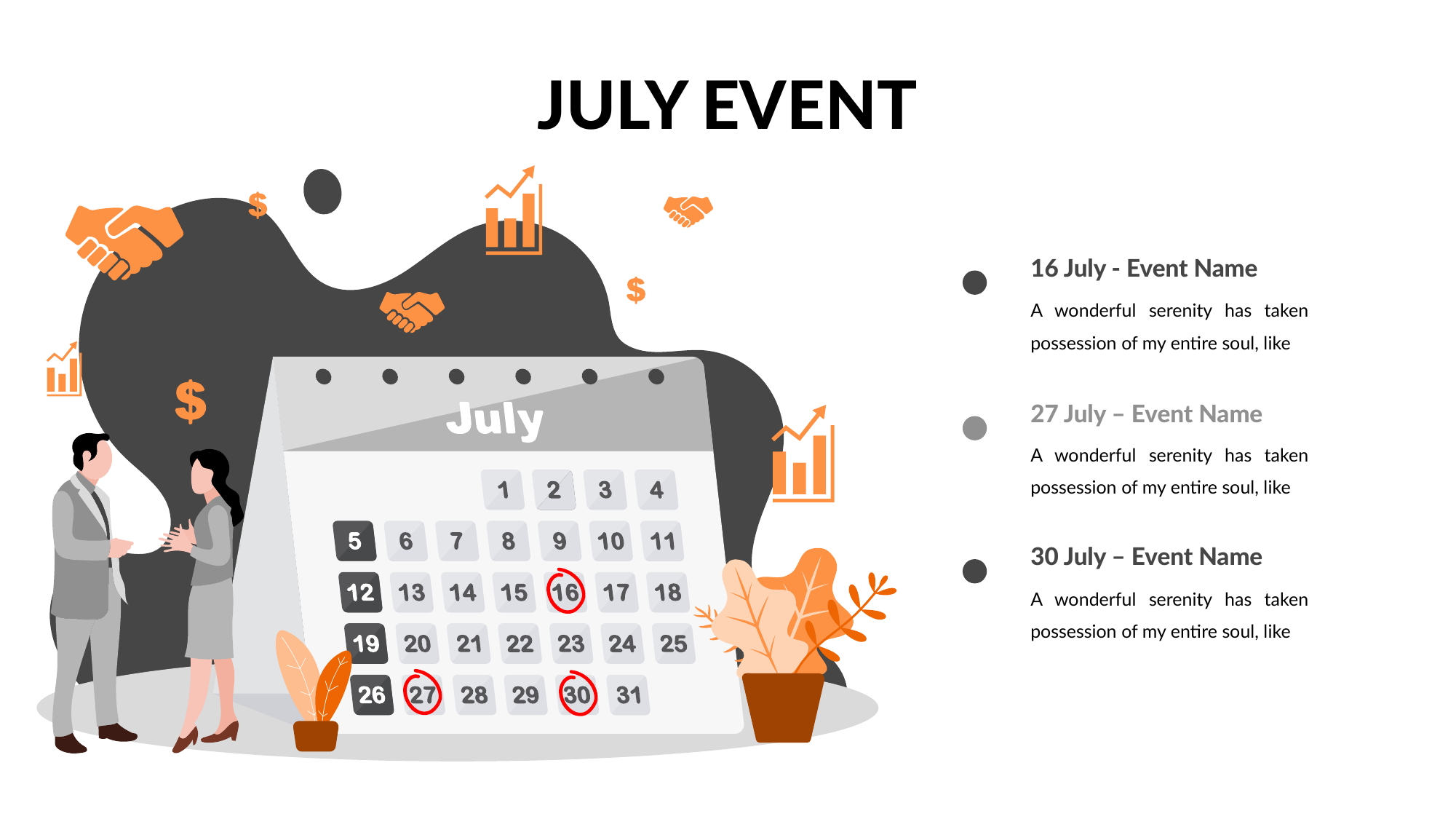

# JULY EVENT

16 July - Event Name

A wonderful serenity has taken possession of my entire soul, like
27 July – Event Name

A wonderful serenity has taken possession of my entire soul, like
30 July – Event Name

A wonderful serenity has taken possession of my entire soul, like